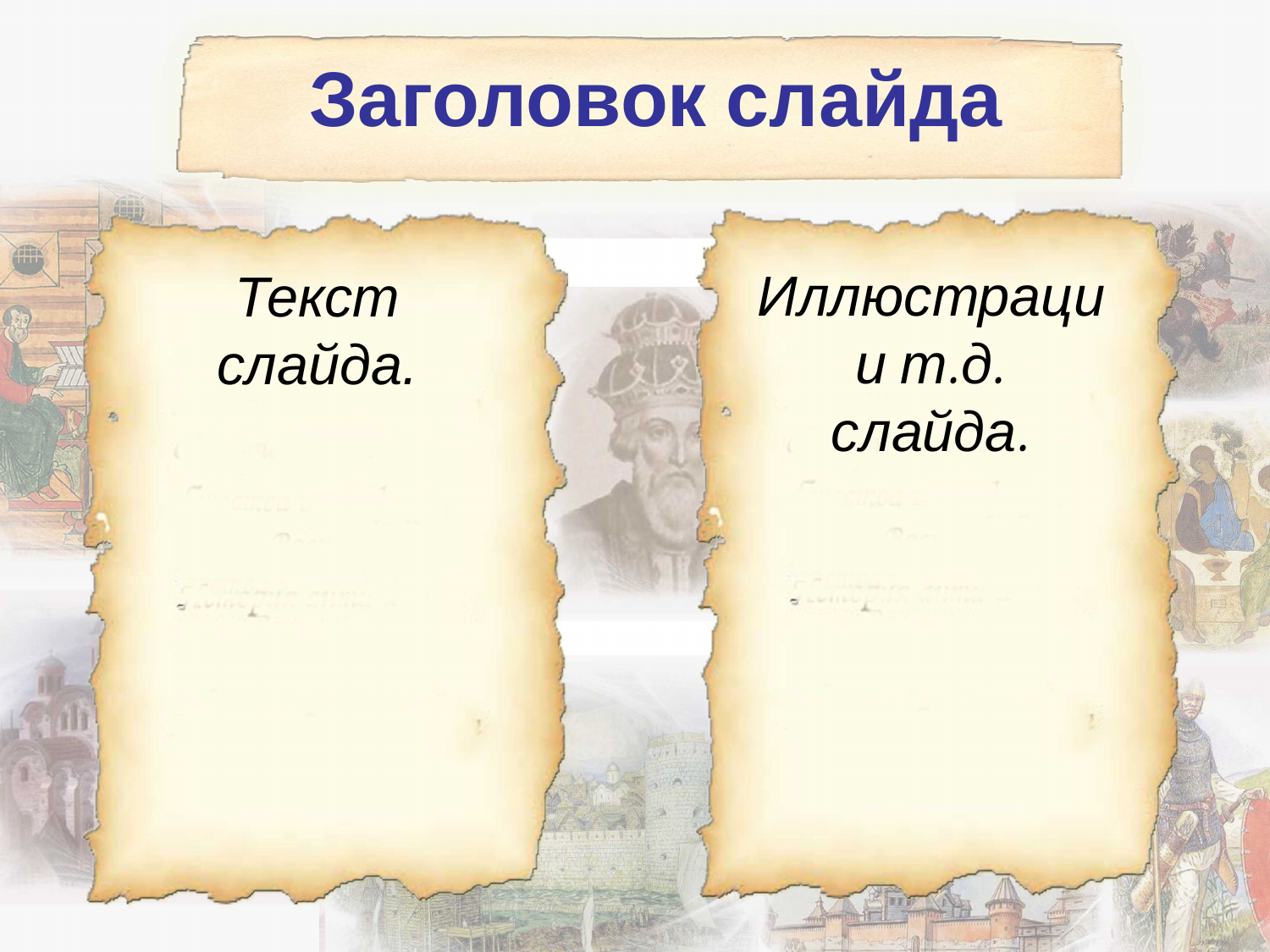

# Заголовок слайда
Текст слайда.
Иллюстрации т.д. слайда.